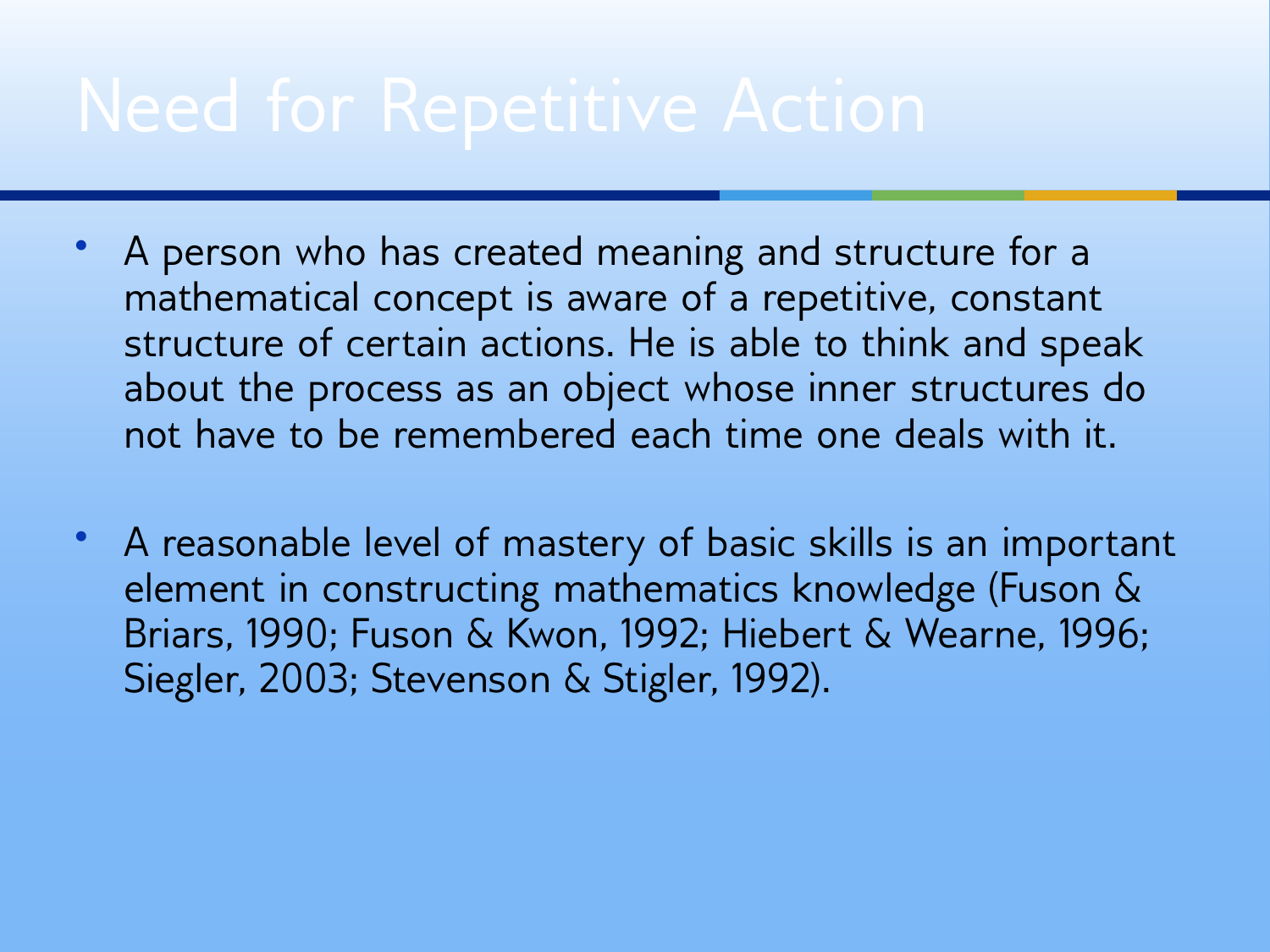

# Need for Repetitive Action
A person who has created meaning and structure for a mathematical concept is aware of a repetitive, constant structure of certain actions. He is able to think and speak about the process as an object whose inner structures do not have to be remembered each time one deals with it.

A reasonable level of mastery of basic skills is an important element in constructing mathematics knowledge (Fuson & Briars, 1990; Fuson & Kwon, 1992; Hiebert & Wearne, 1996; Siegler, 2003; Stevenson & Stigler, 1992).